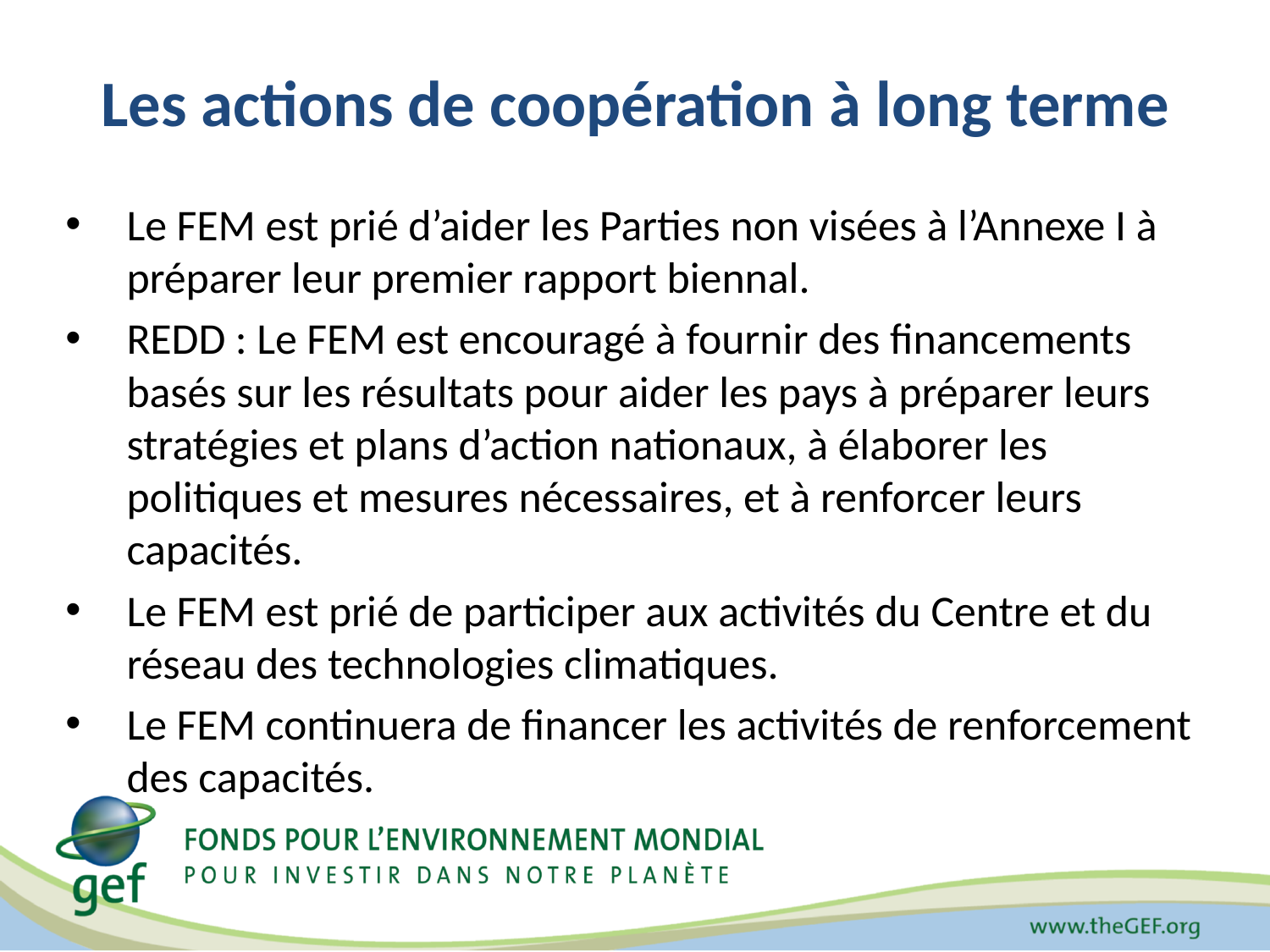

# Les actions de coopération à long terme
Le FEM est prié d’aider les Parties non visées à l’Annexe I à préparer leur premier rapport biennal.
REDD : Le FEM est encouragé à fournir des financements basés sur les résultats pour aider les pays à préparer leurs stratégies et plans d’action nationaux, à élaborer les politiques et mesures nécessaires, et à renforcer leurs capacités.
Le FEM est prié de participer aux activités du Centre et du réseau des technologies climatiques.
Le FEM continuera de financer les activités de renforcement des capacités.